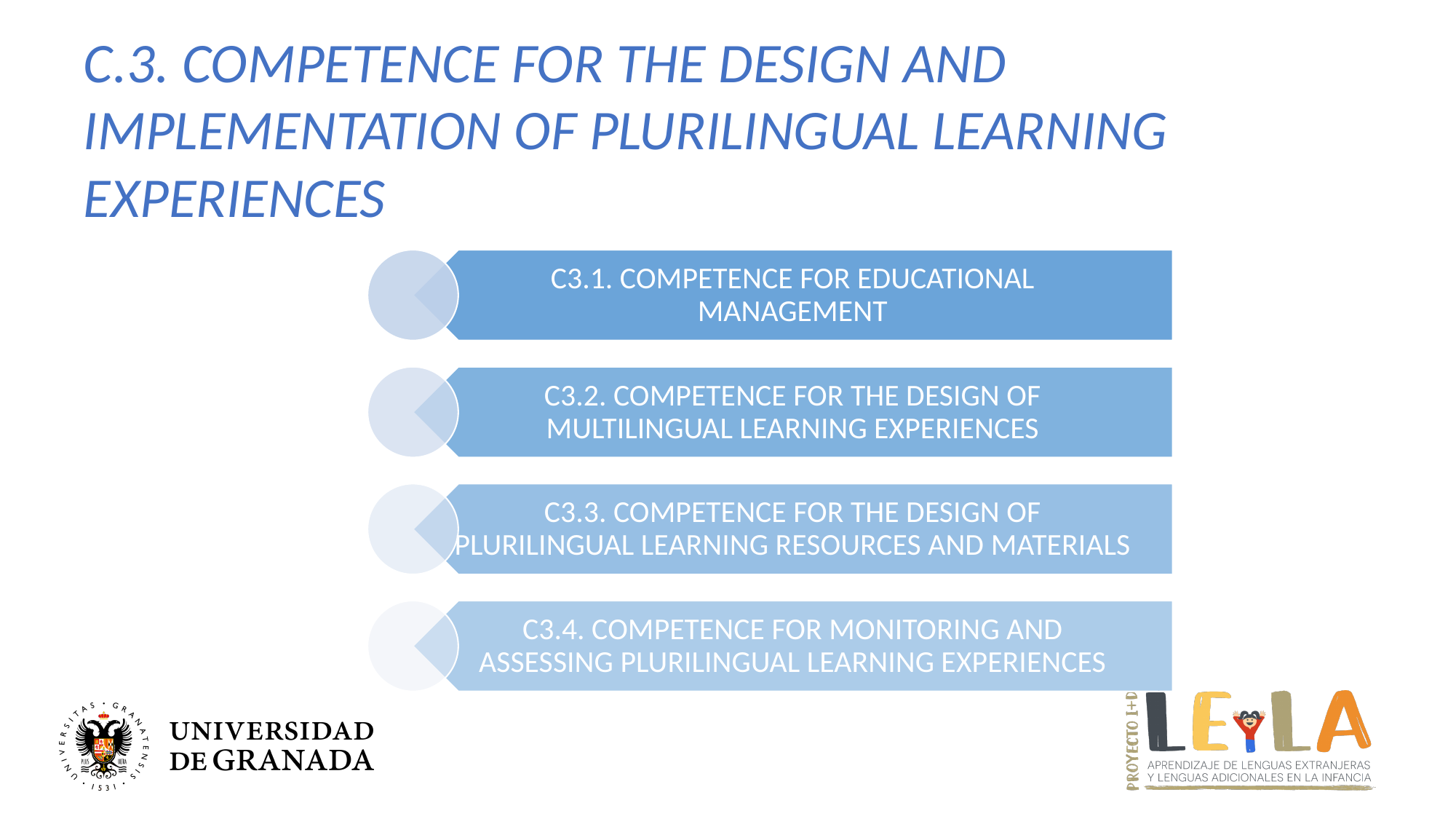

C.3. COMPETENCE FOR THE DESIGN AND IMPLEMENTATION OF PLURILINGUAL LEARNING EXPERIENCES
C3.1. COMPETENCE FOR EDUCATIONAL MANAGEMENT
C3.2. COMPETENCE FOR THE DESIGN OF MULTILINGUAL LEARNING EXPERIENCES
C3.3. COMPETENCE FOR THE DESIGN OF PLURILINGUAL LEARNING RESOURCES AND MATERIALS
C3.4. COMPETENCE FOR MONITORING AND ASSESSING PLURILINGUAL LEARNING EXPERIENCES